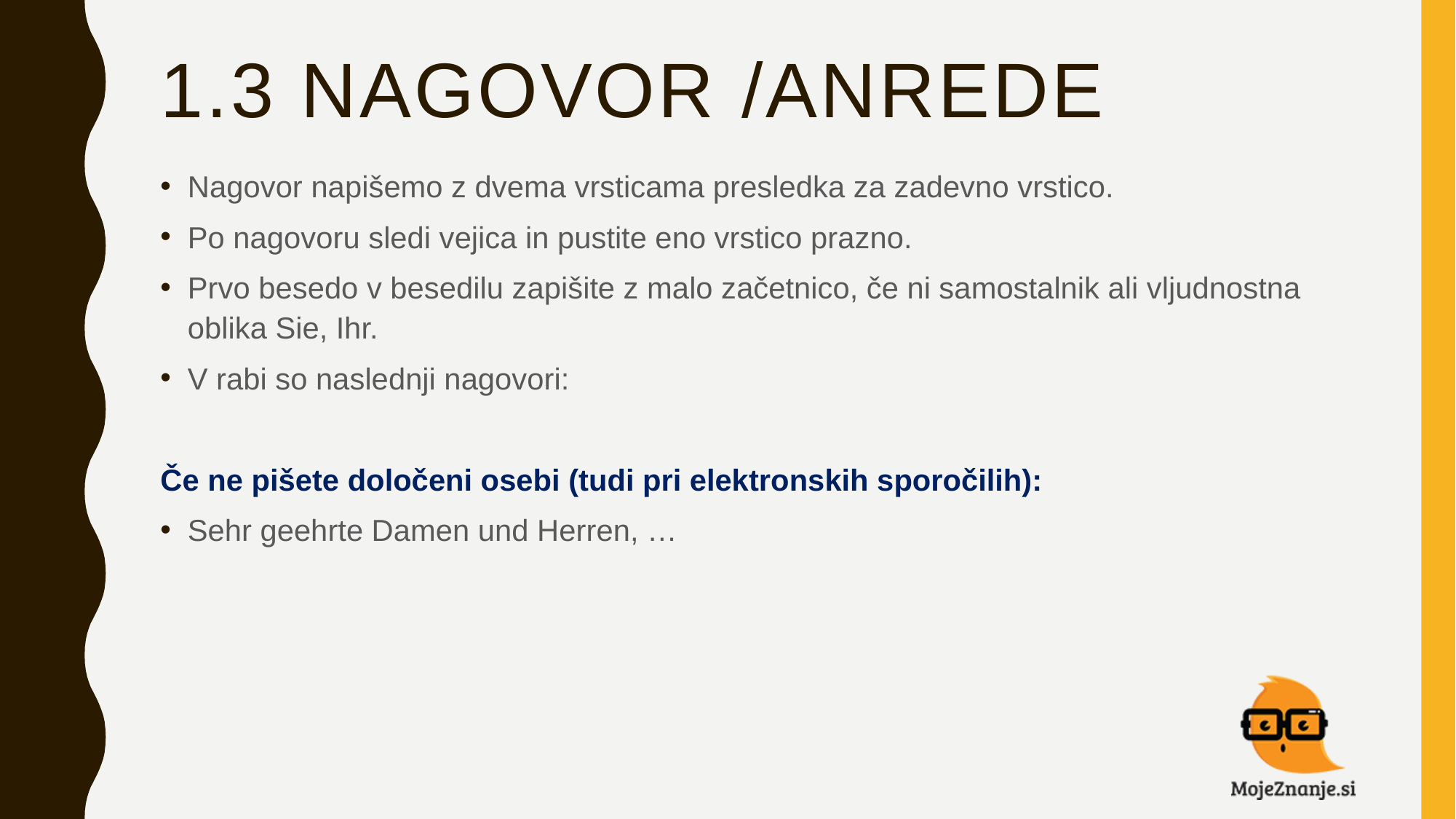

# 1.3 Nagovor /Anrede
Nagovor napišemo z dvema vrsticama presledka za zadevno vrstico.
Po nagovoru sledi vejica in pustite eno vrstico prazno.
Prvo besedo v besedilu zapišite z malo začetnico, če ni samostalnik ali vljudnostna oblika Sie, Ihr.
V rabi so naslednji nagovori:

Če ne pišete določeni osebi (tudi pri elektronskih sporočilih):
Sehr geehrte Damen und Herren, …